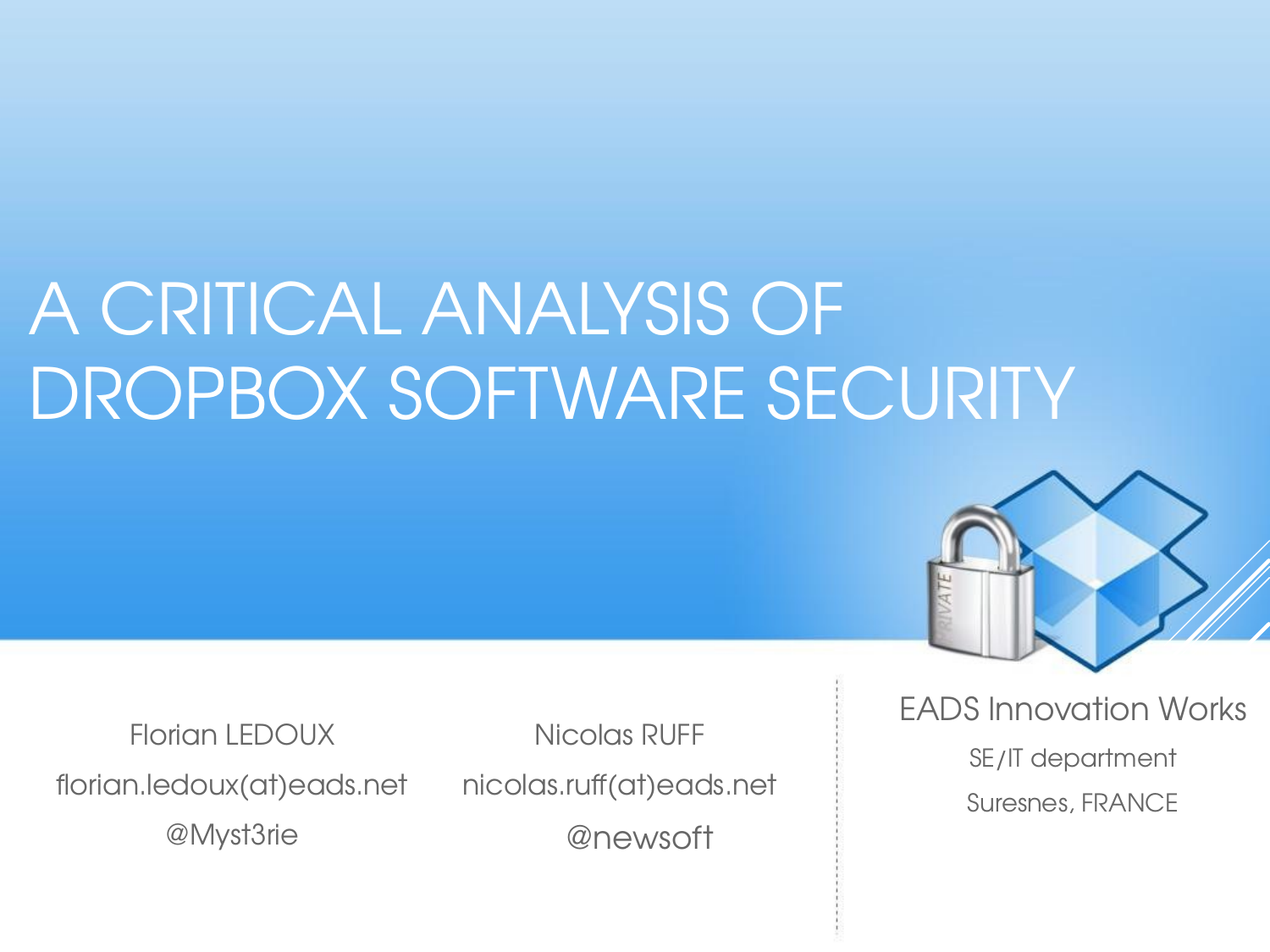

A critical analysis of
Dropbox software security
EADS Innovation Works
SE/IT department
Suresnes, FRANCE

Florian LEDOUX
florian.ledoux(at)eads.net
@Myst3rie
Nicolas RUFF
nicolas.ruff(at)eads.net
@newsoft